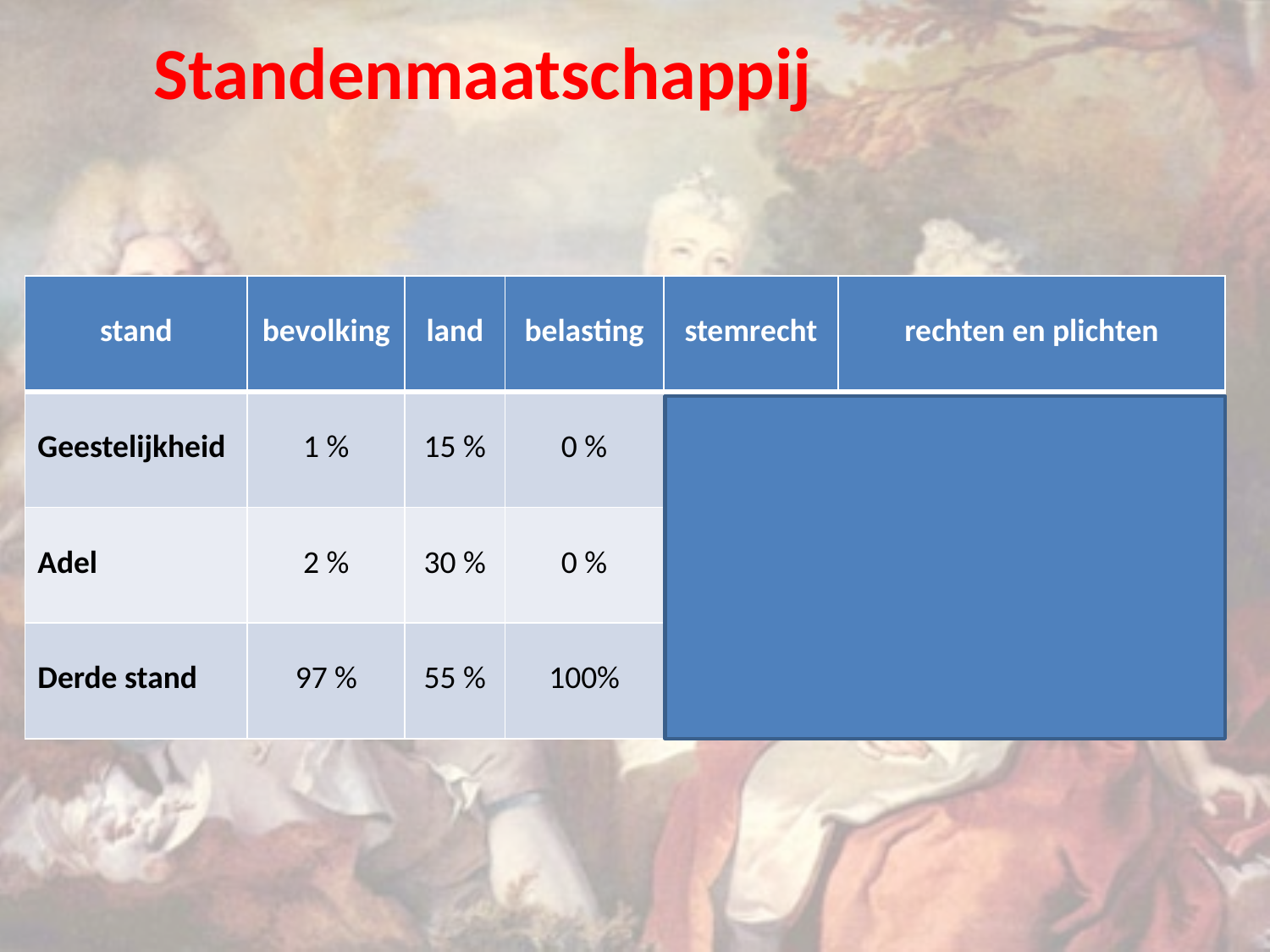

Standenmaatschappij
| stand | bevolking | land | belasting | stemrecht | rechten en plichten |
| --- | --- | --- | --- | --- | --- |
| Geestelijkheid | 1 % | 15 % | 0 % | 1/3 | vooral rechten |
| Adel | 2 % | 30 % | 0 % | 1/3 | vooral rechten |
| Derde stand | 97 % | 55 % | 100% | 1/3 | vooral plichten |